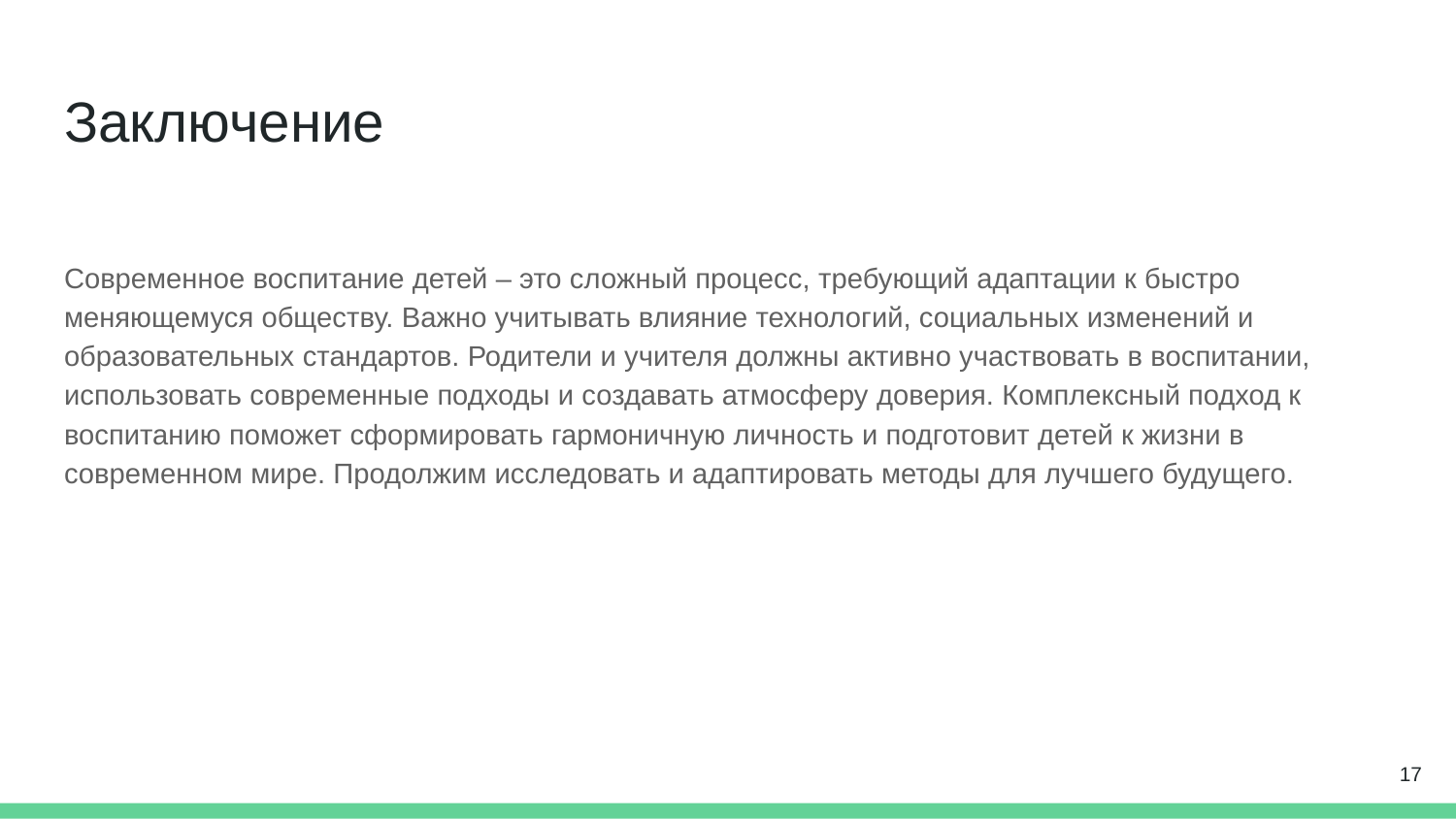

# Заключение
Современное воспитание детей – это сложный процесс, требующий адаптации к быстро меняющемуся обществу. Важно учитывать влияние технологий, социальных изменений и образовательных стандартов. Родители и учителя должны активно участвовать в воспитании, использовать современные подходы и создавать атмосферу доверия. Комплексный подход к воспитанию поможет сформировать гармоничную личность и подготовит детей к жизни в современном мире. Продолжим исследовать и адаптировать методы для лучшего будущего.
17